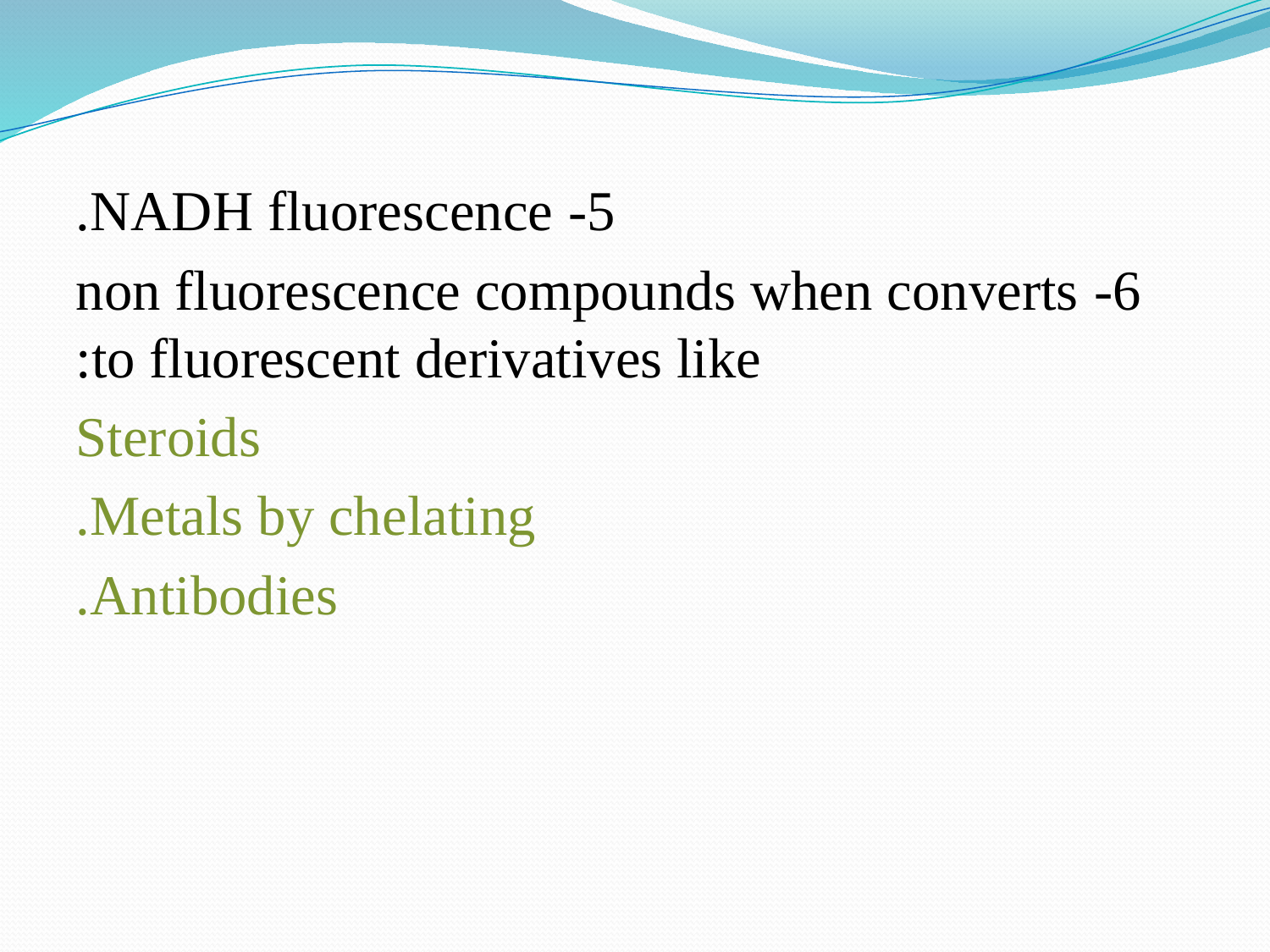

5- NADH fluorescence.
6- non fluorescence compounds when converts to fluorescent derivatives like:
     Steroids
     Metals by chelating.
     Antibodies.